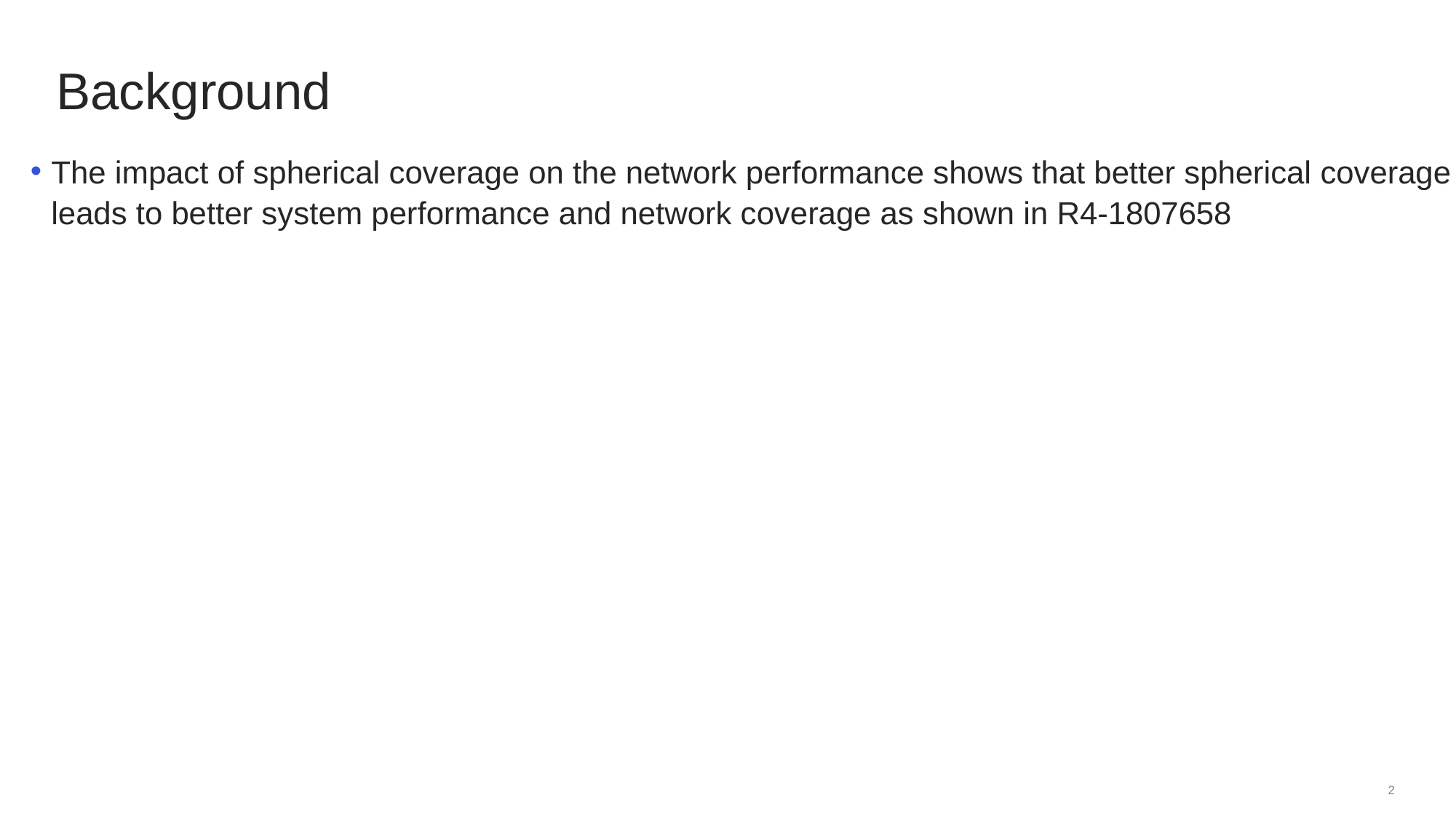

# Background
The impact of spherical coverage on the network performance shows that better spherical coverage leads to better system performance and network coverage as shown in R4-1807658